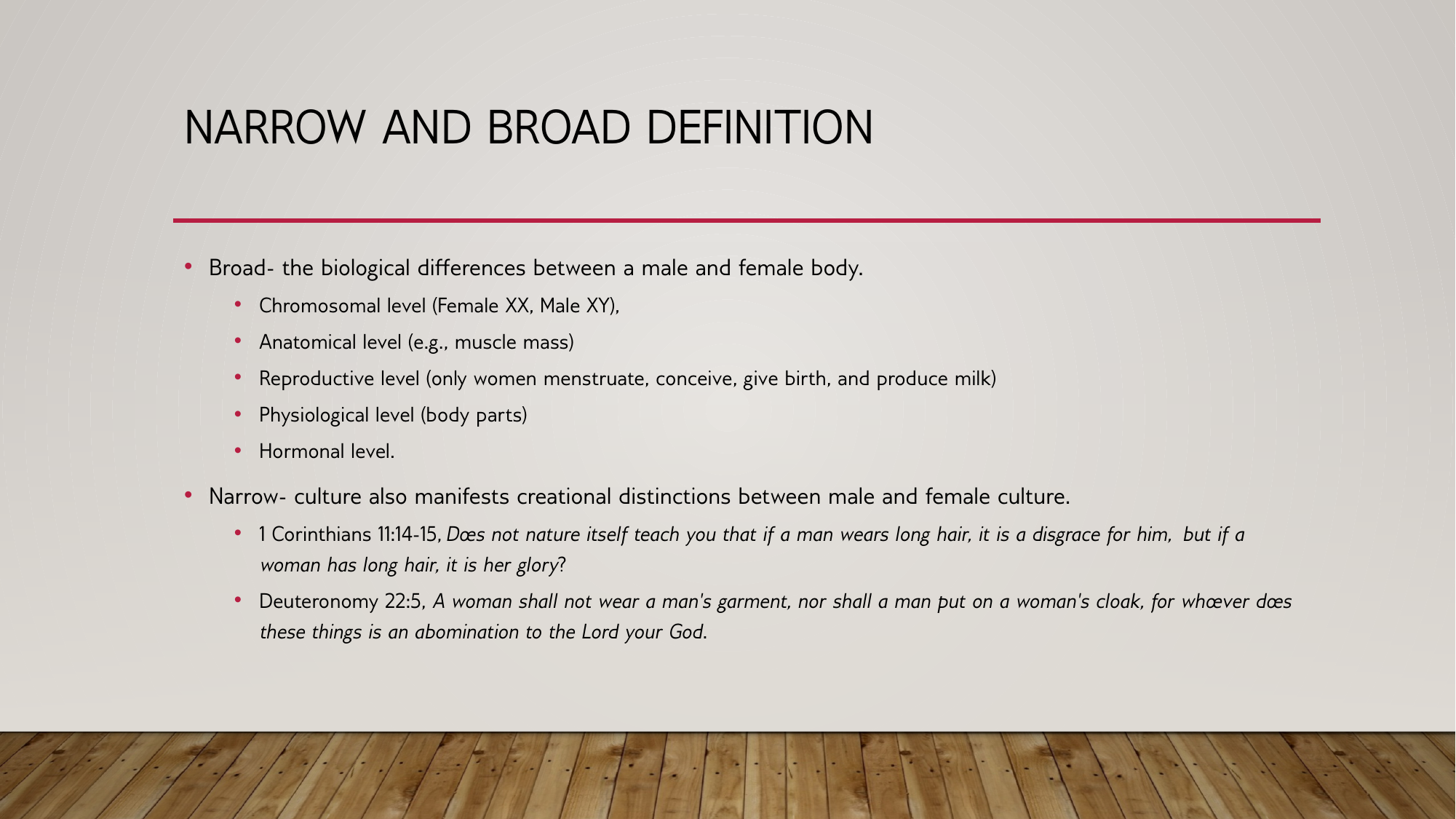

# Narrow and Broad Definition
Broad- the biological differences between a male and female body.
Chromosomal level (Female XX, Male XY),
Anatomical level (e.g., muscle mass)
Reproductive level (only women menstruate, conceive, give birth, and produce milk)
Physiological level (body parts)
Hormonal level.
Narrow- culture also manifests creational distinctions between male and female culture.
1 Corinthians 11:14-15, Does not nature itself teach you that if a man wears long hair, it is a disgrace for him,  but if a woman has long hair, it is her glory?
Deuteronomy 22:5, A woman shall not wear a man's garment, nor shall a man put on a woman's cloak, for whoever does these things is an abomination to the Lord your God.